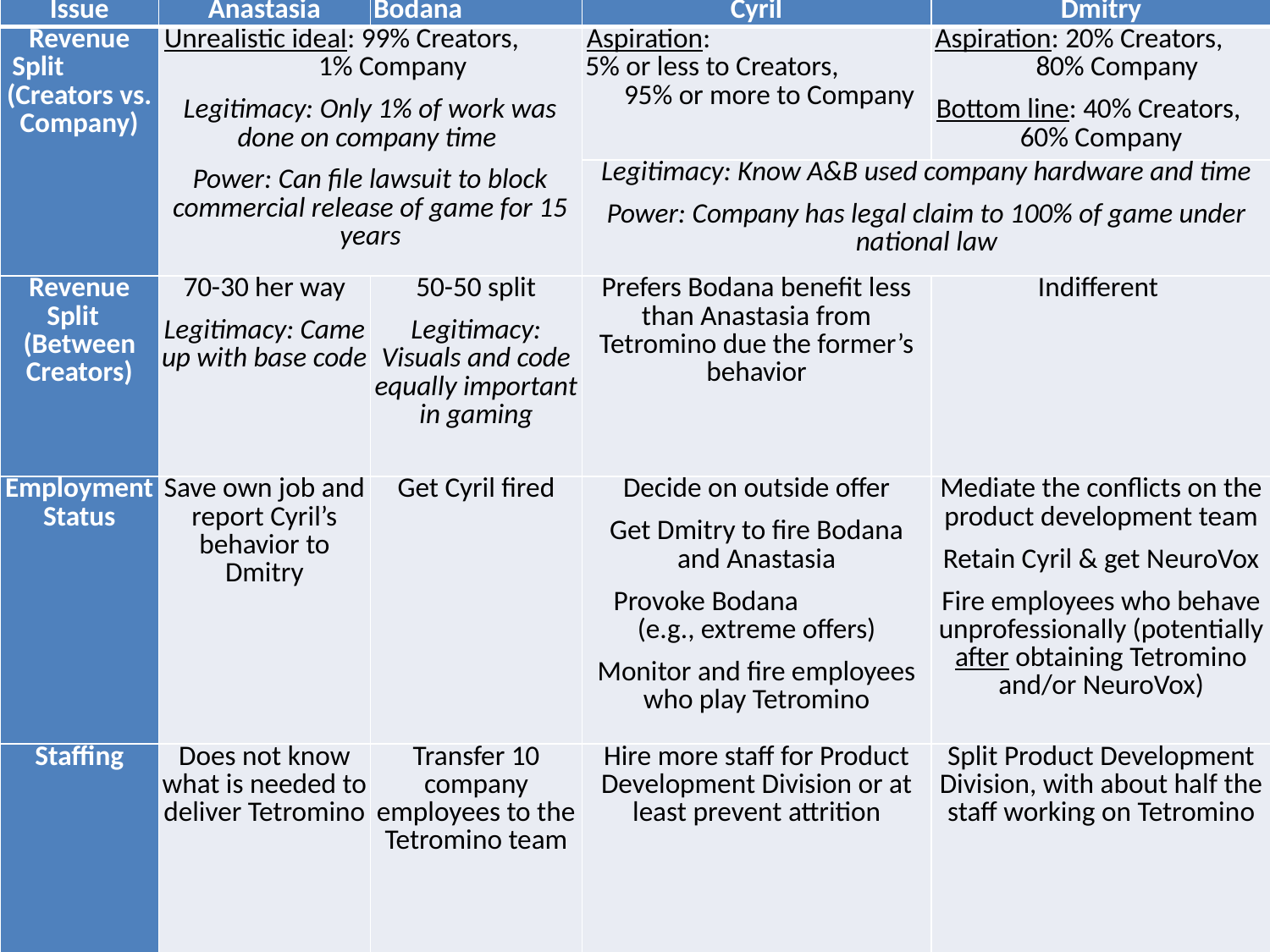

| Issue | Anastasia | Bodana | Cyril | Dmitry |
| --- | --- | --- | --- | --- |
| Revenue Split (Creators vs. Company) | Unrealistic ideal: 99% Creators, 1% Company Legitimacy: Only 1% of work was done on company time Power: Can file lawsuit to block commercial release of game for 15 years |  | Aspiration: 5% or less to Creators, 95% or more to Company | Aspiration: 20% Creators, 80% Company Bottom line: 40% Creators, 60% Company |
|  |  |  | Legitimacy: Know A&B used company hardware and time Power: Company has legal claim to 100% of game under national law |  |
| Revenue Split (Between Creators) | 70-30 her way Legitimacy: Came up with base code | 50-50 split Legitimacy: Visuals and code equally important in gaming | Prefers Bodana benefit less than Anastasia from Tetromino due the former’s behavior | Indifferent |
| Employment Status | Save own job and report Cyril’s behavior to Dmitry | Get Cyril fired | Decide on outside offer Get Dmitry to fire Bodana and Anastasia Provoke Bodana (e.g., extreme offers) Monitor and fire employees who play Tetromino | Mediate the conflicts on the product development team Retain Cyril & get NeuroVox Fire employees who behave unprofessionally (potentially after obtaining Tetromino and/or NeuroVox) |
| Staffing | Does not know what is needed to deliver Tetromino | Transfer 10 company employees to the Tetromino team | Hire more staff for Product Development Division or at least prevent attrition | Split Product Development Division, with about half the staff working on Tetromino |